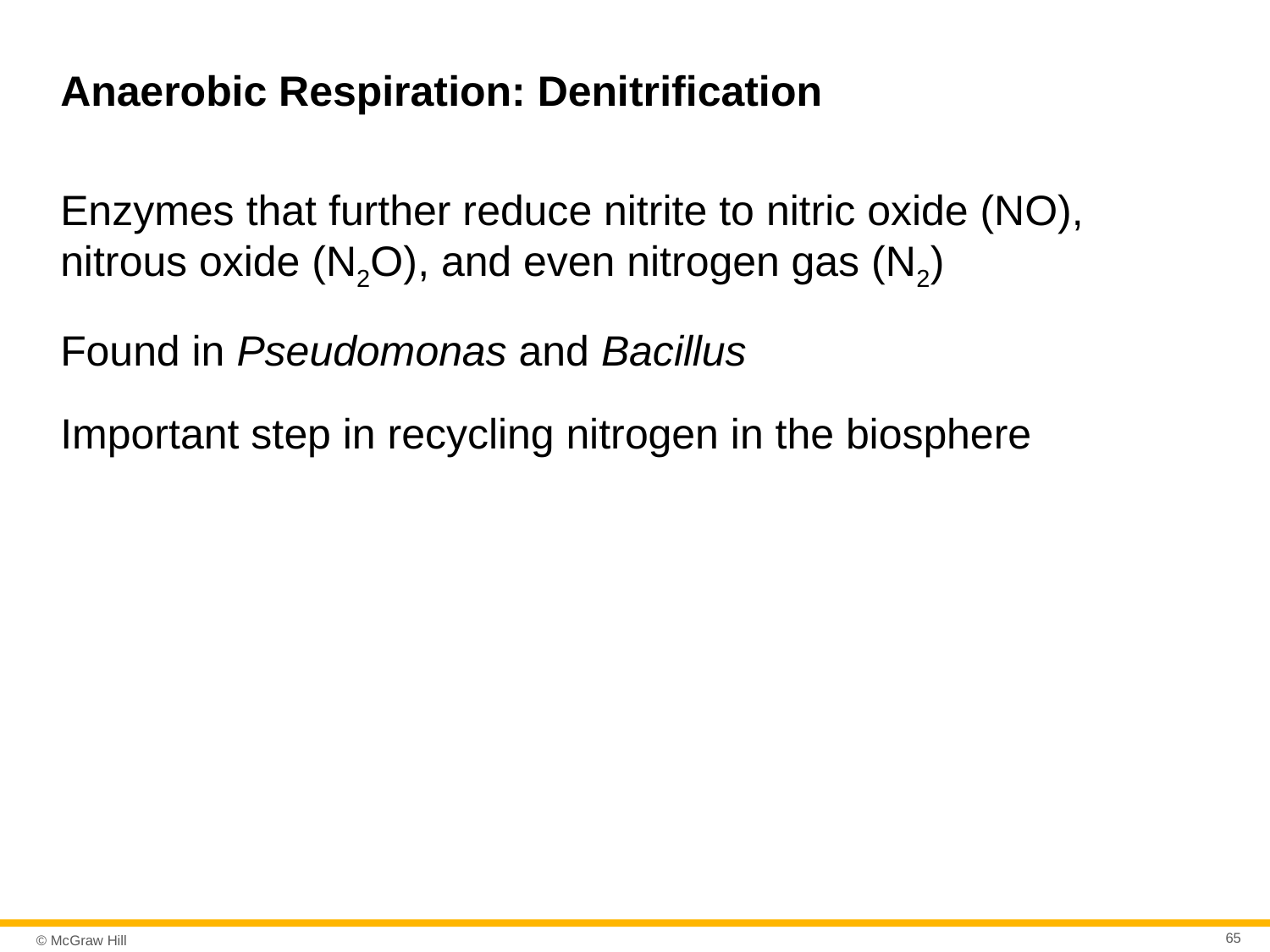

# Anaerobic Respiration: Denitrification
Enzymes that further reduce nitrite to nitric oxide (NO), nitrous oxide (N2O), and even nitrogen gas (N2)
Found in Pseudomonas and Bacillus
Important step in recycling nitrogen in the biosphere